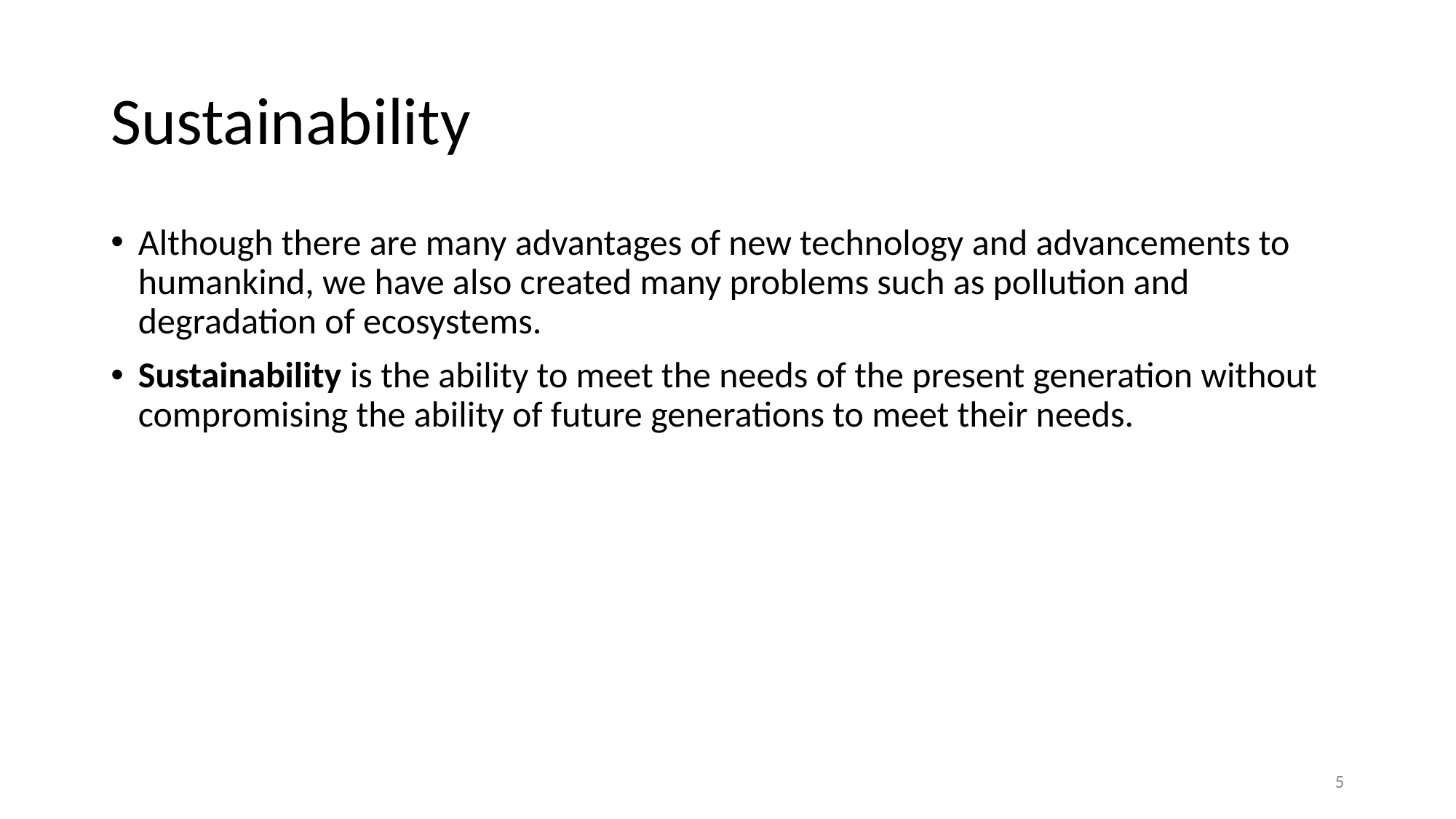

# Sustainability
Although there are many advantages of new technology and advancements to humankind, we have also created many problems such as pollution and degradation of ecosystems.
Sustainability is the ability to meet the needs of the present generation without compromising the ability of future generations to meet their needs.
5